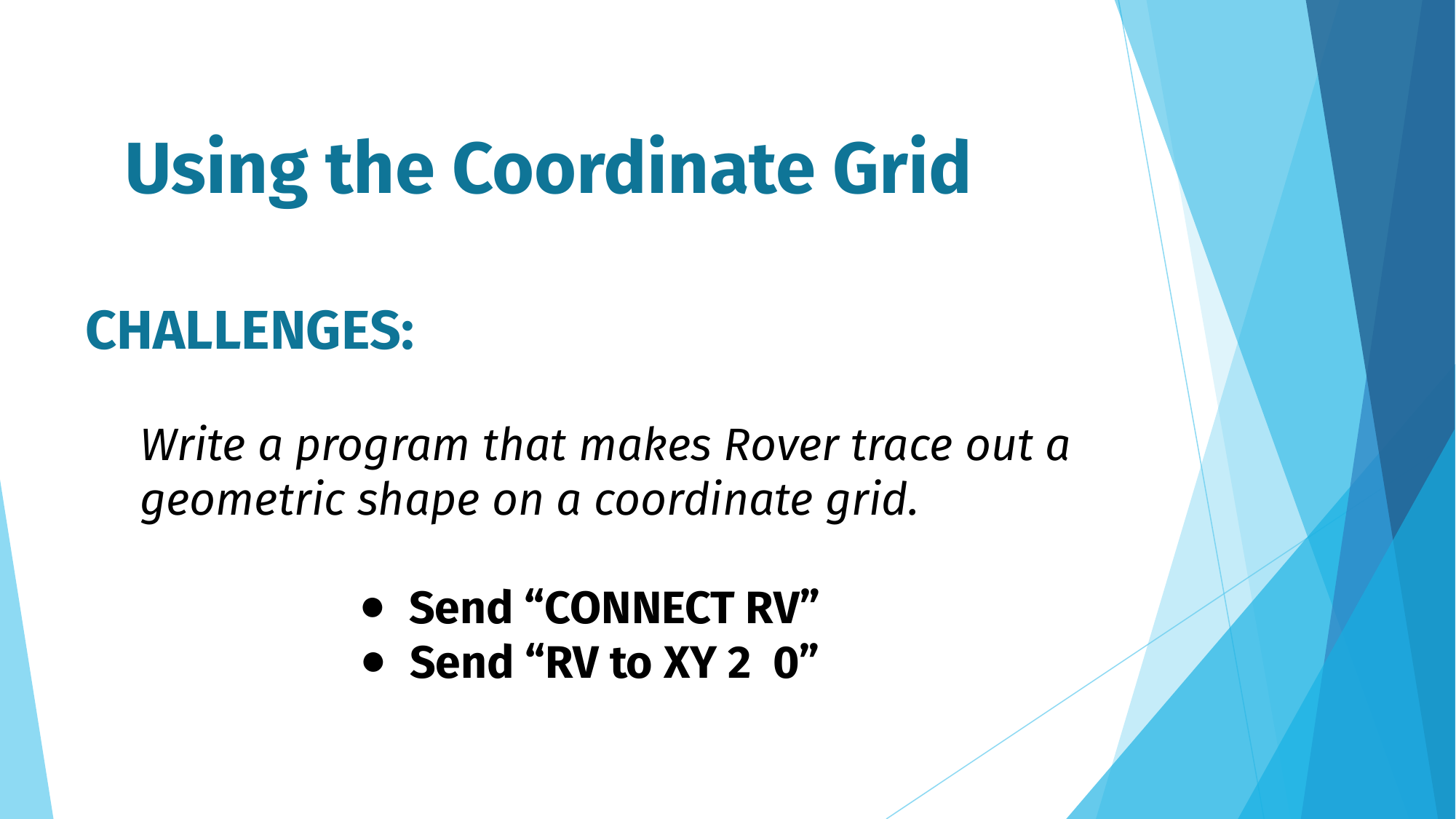

# Using the Coordinate Grid CHALLENGES:

Write a program that makes Rover trace out a geometric shape on a coordinate grid.

Send “CONNECT RV”
Send “RV to XY 2  0”